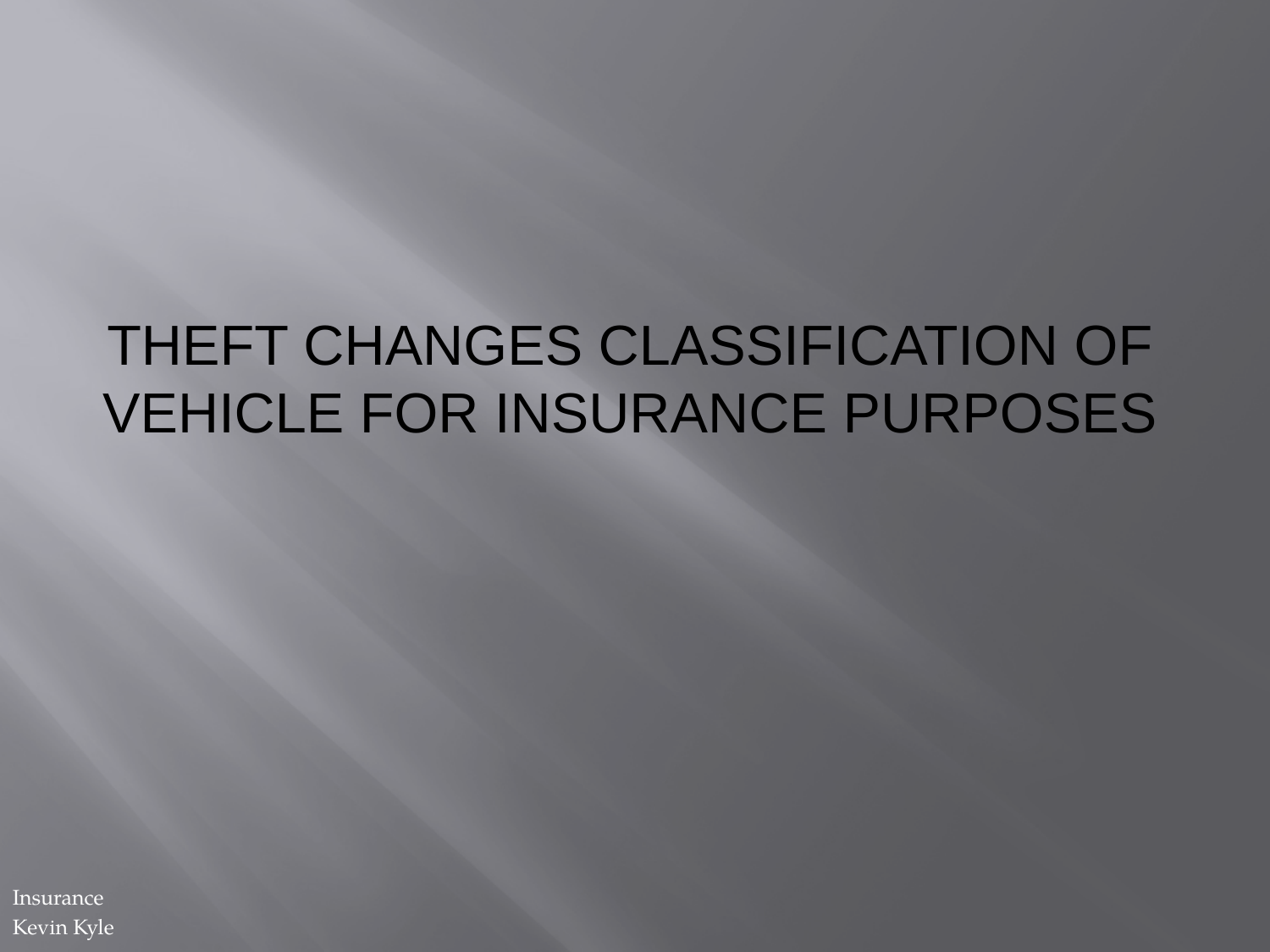

# Theft Changes Classification of Vehicle for Insurance Purposes
Insurance
Kevin Kyle